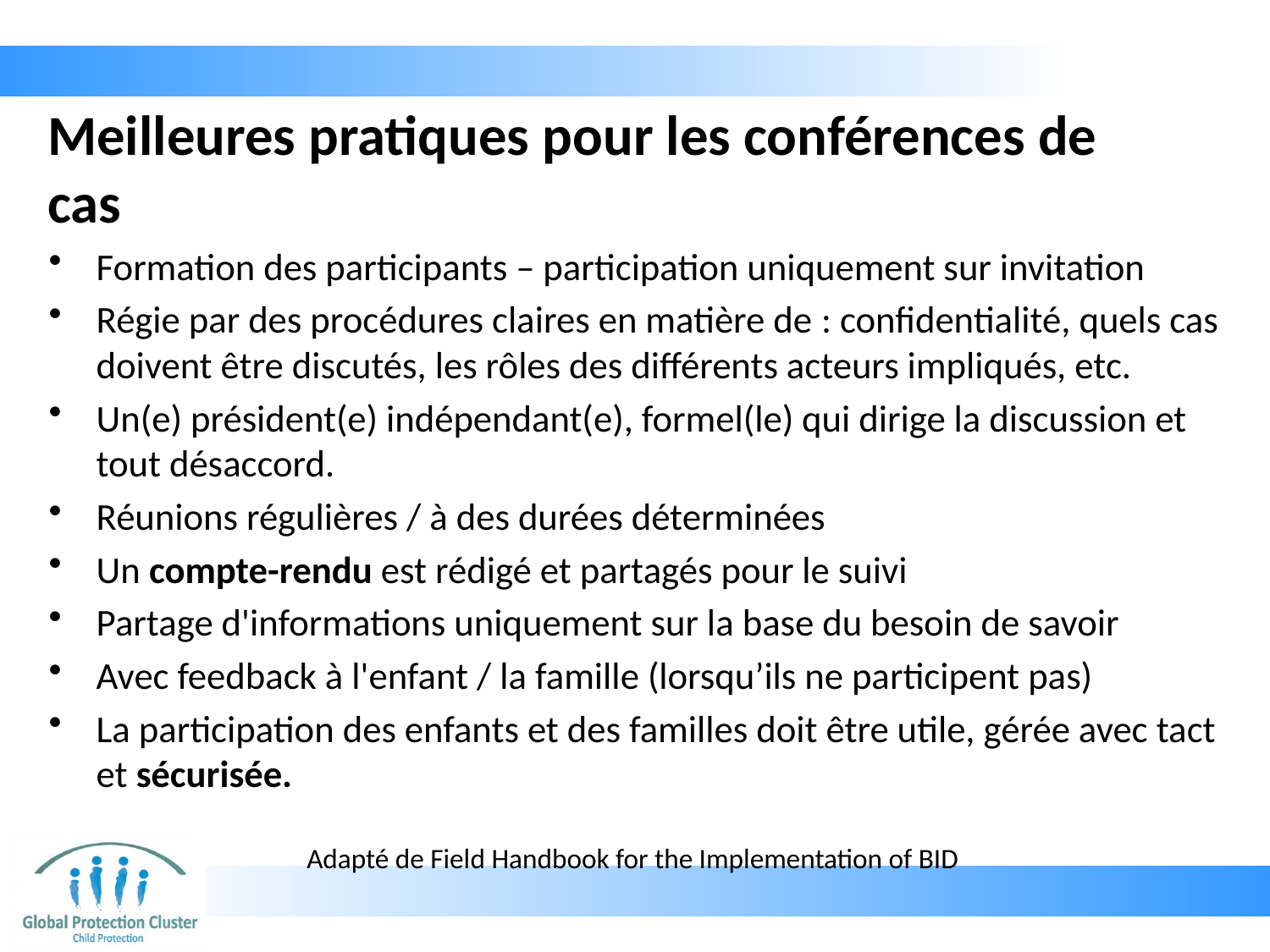

# Meilleures pratiques pour les conférences de cas
Formation des participants – participation uniquement sur invitation
Régie par des procédures claires en matière de : confidentialité, quels cas doivent être discutés, les rôles des différents acteurs impliqués, etc.
Un(e) président(e) indépendant(e), formel(le) qui dirige la discussion et tout désaccord.
Réunions régulières / à des durées déterminées
Un compte-rendu est rédigé et partagés pour le suivi
Partage d'informations uniquement sur la base du besoin de savoir
Avec feedback à l'enfant / la famille (lorsqu’ils ne participent pas)
La participation des enfants et des familles doit être utile, gérée avec tact et sécurisée.

Adapté de Field Handbook for the Implementation of BID